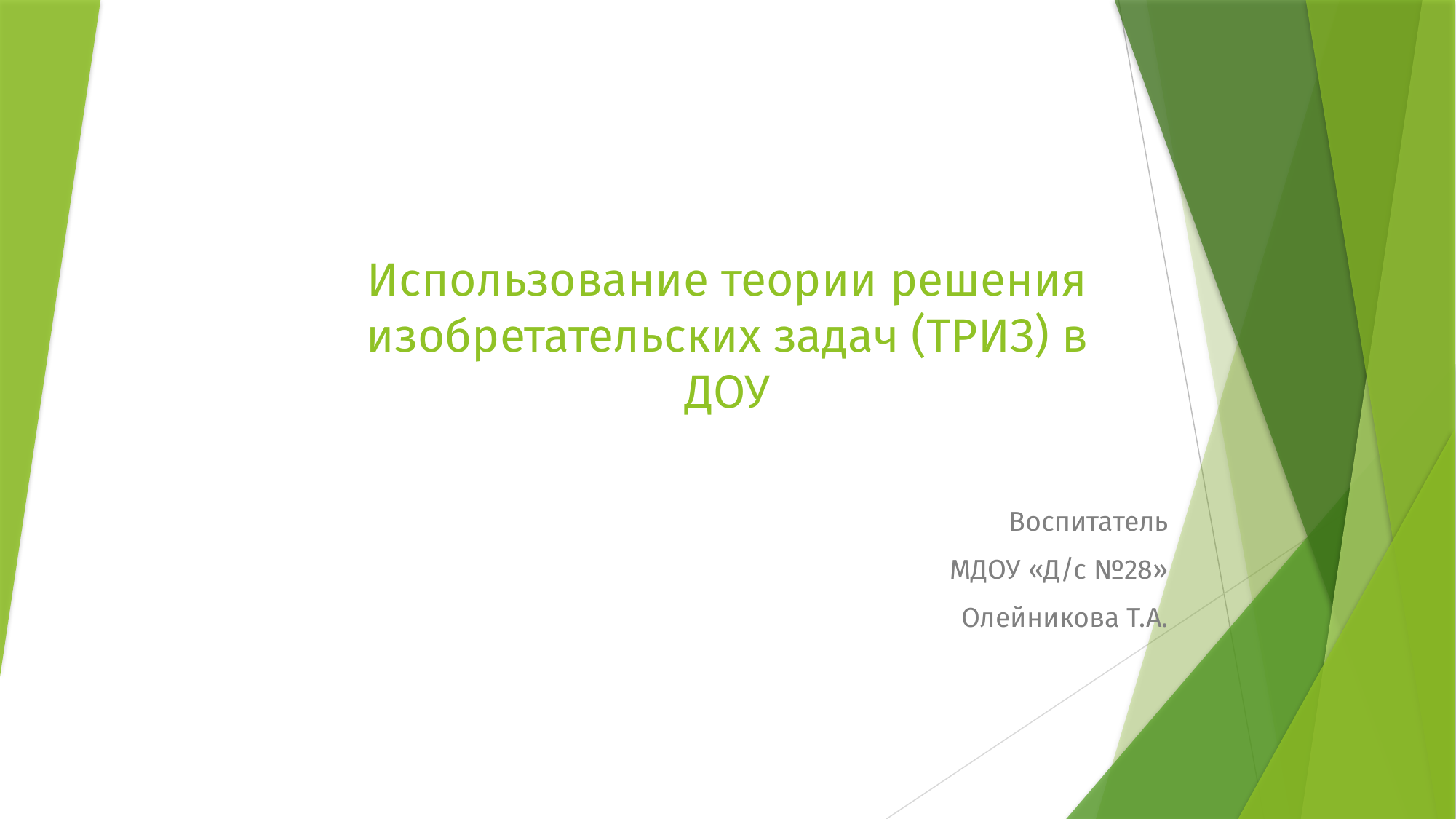

# Использование теории решения изобретательских задач (ТРИЗ) в ДОУ
Воспитатель
МДОУ «Д/с №28»
Олейникова Т.А.